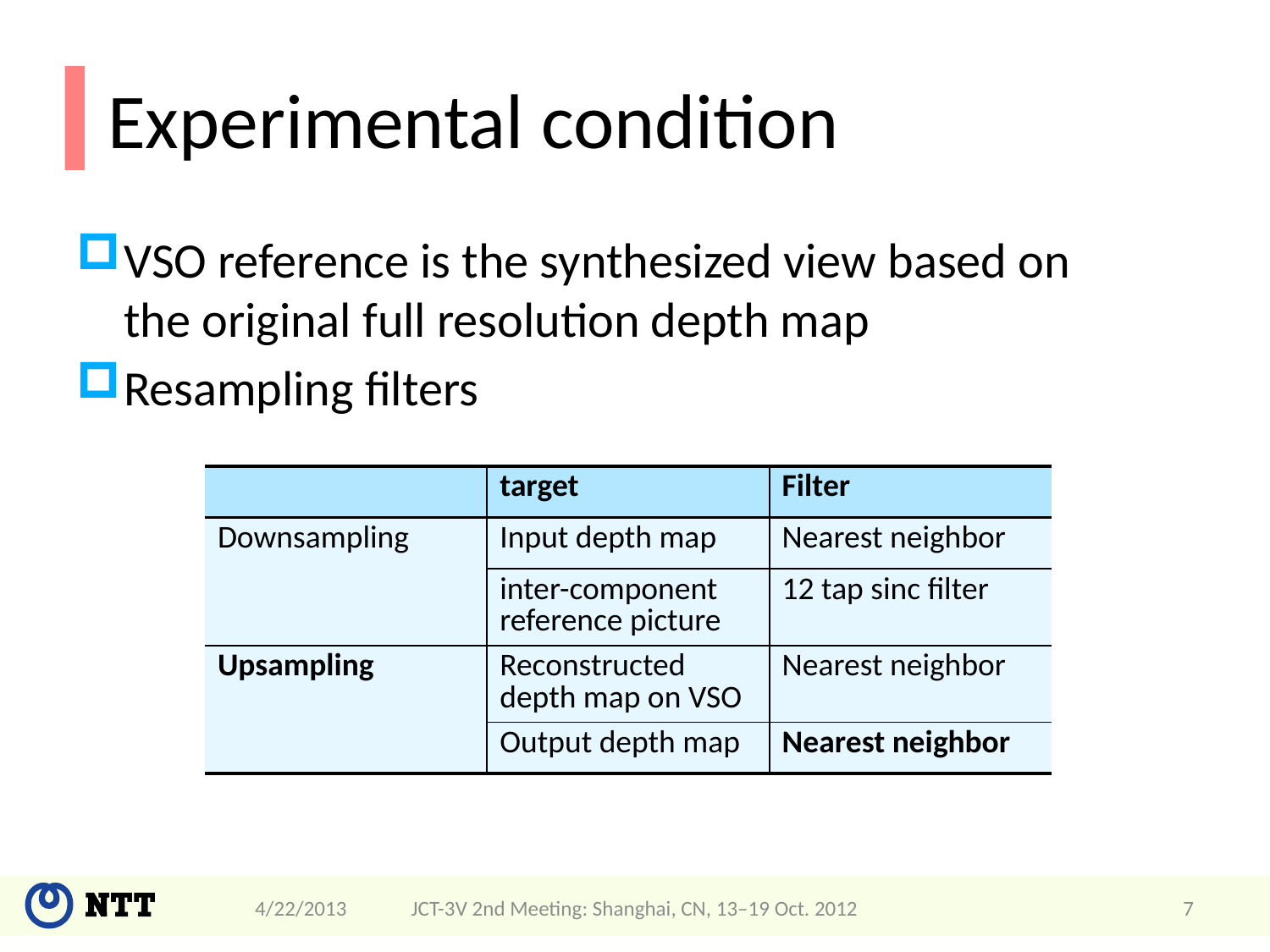

# Experimental condition
VSO reference is the synthesized view based on
the original full resolution depth map
Resampling filters
|  | target | Filter |
| --- | --- | --- |
| Downsampling | Input depth map | Nearest neighbor |
|  | inter-component reference picture | 12 tap sinc filter |
| Upsampling | Reconstructed depth map on VSO | Nearest neighbor |
|  | Output depth map | Nearest neighbor |
4/22/2013
JCT-3V 2nd Meeting: Shanghai, CN, 13–19 Oct. 2012
7